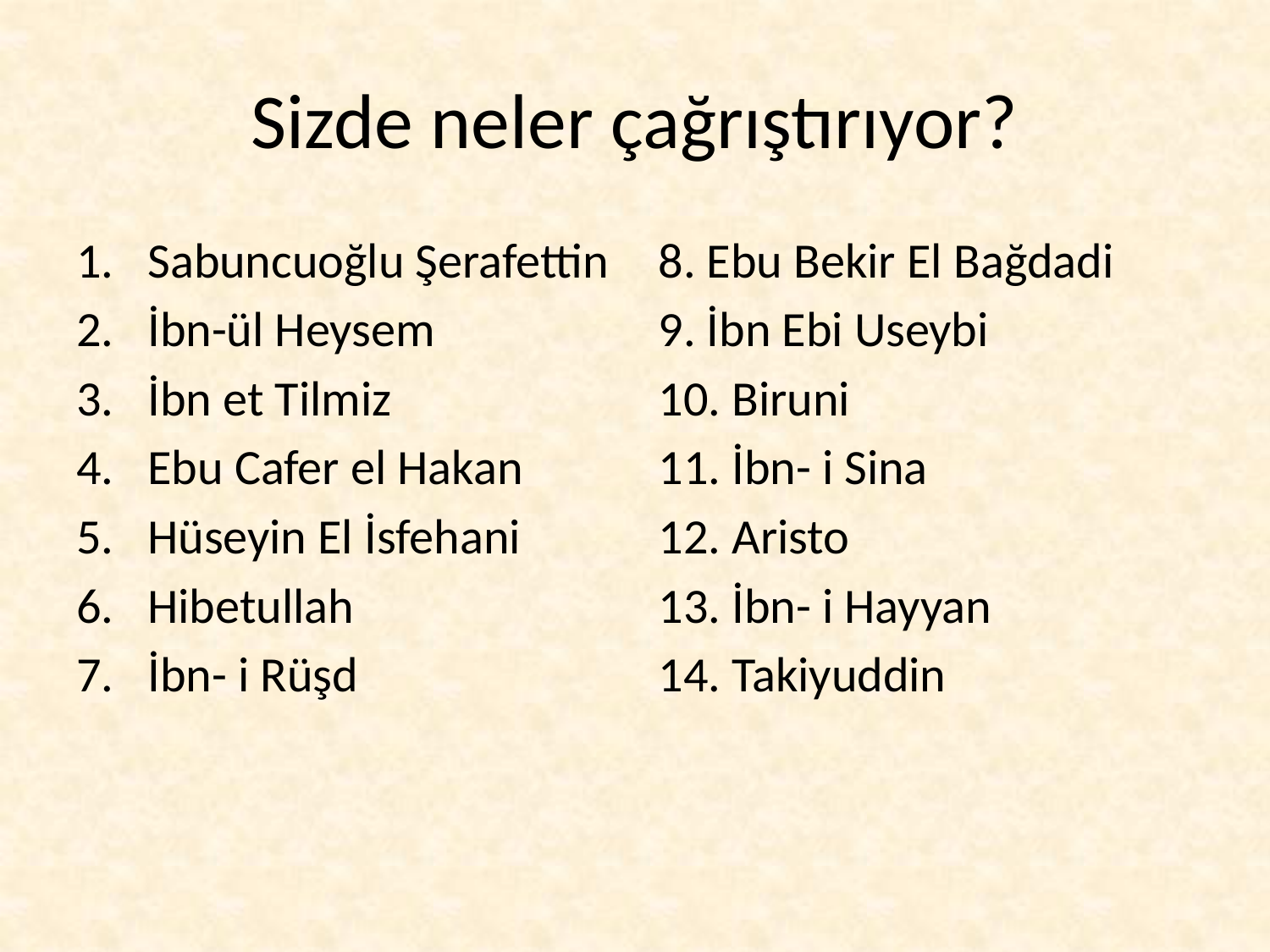

# Sizde neler çağrıştırıyor?
Sabuncuoğlu Şerafettin
İbn-ül Heysem
İbn et Tilmiz
Ebu Cafer el Hakan
Hüseyin El İsfehani
Hibetullah
İbn- i Rüşd
8. Ebu Bekir El Bağdadi
9. İbn Ebi Useybi
10. Biruni
11. İbn- i Sina
12. Aristo
13. İbn- i Hayyan
14. Takiyuddin